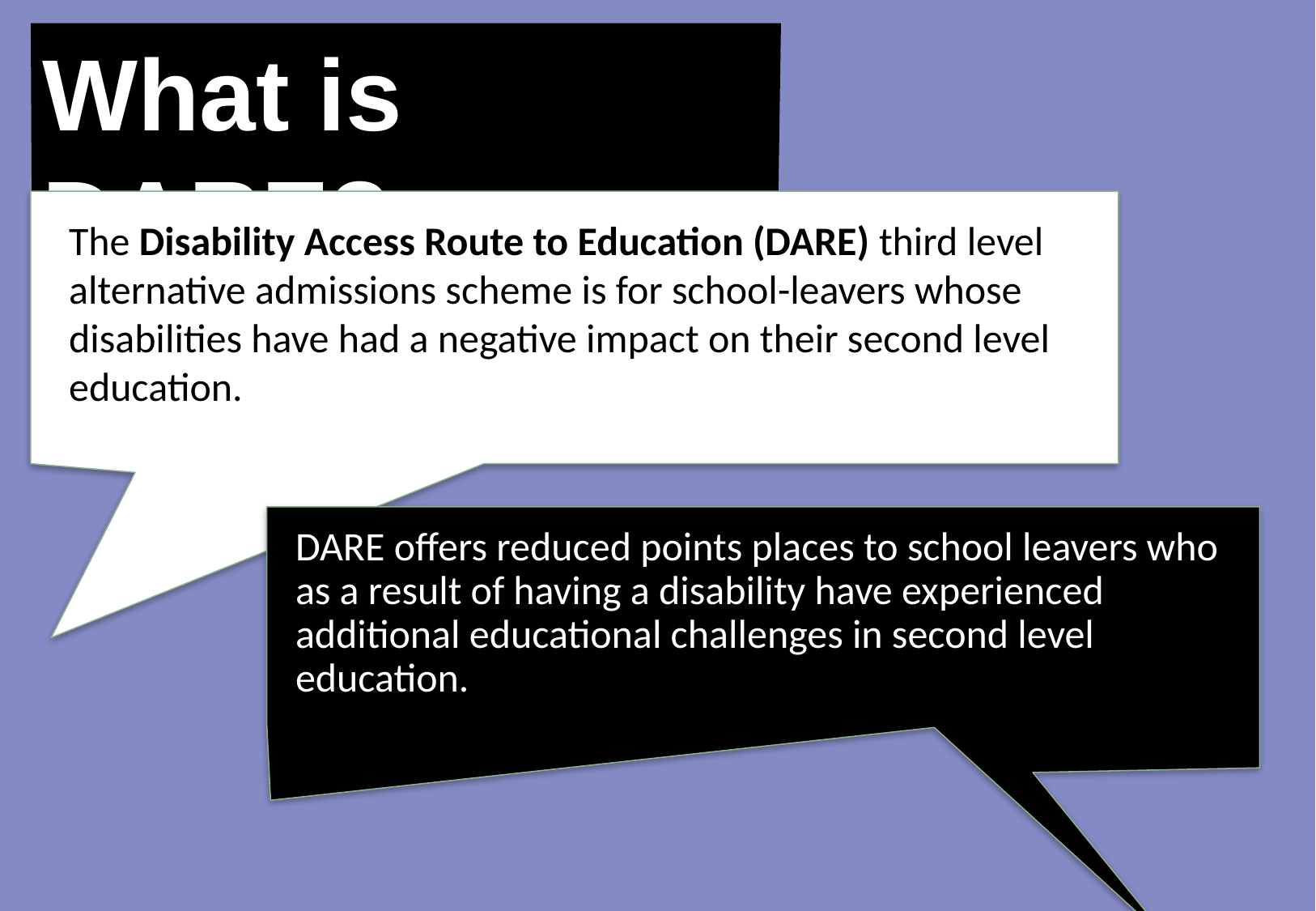

What is DARE?
The Disability Access Route to Education (DARE) third level alternative admissions scheme is for school-leavers whose disabilities have had a negative impact on their second level education.

DARE offers reduced points places to school leavers who as a result of having a disability have experienced additional educational challenges in second level education.